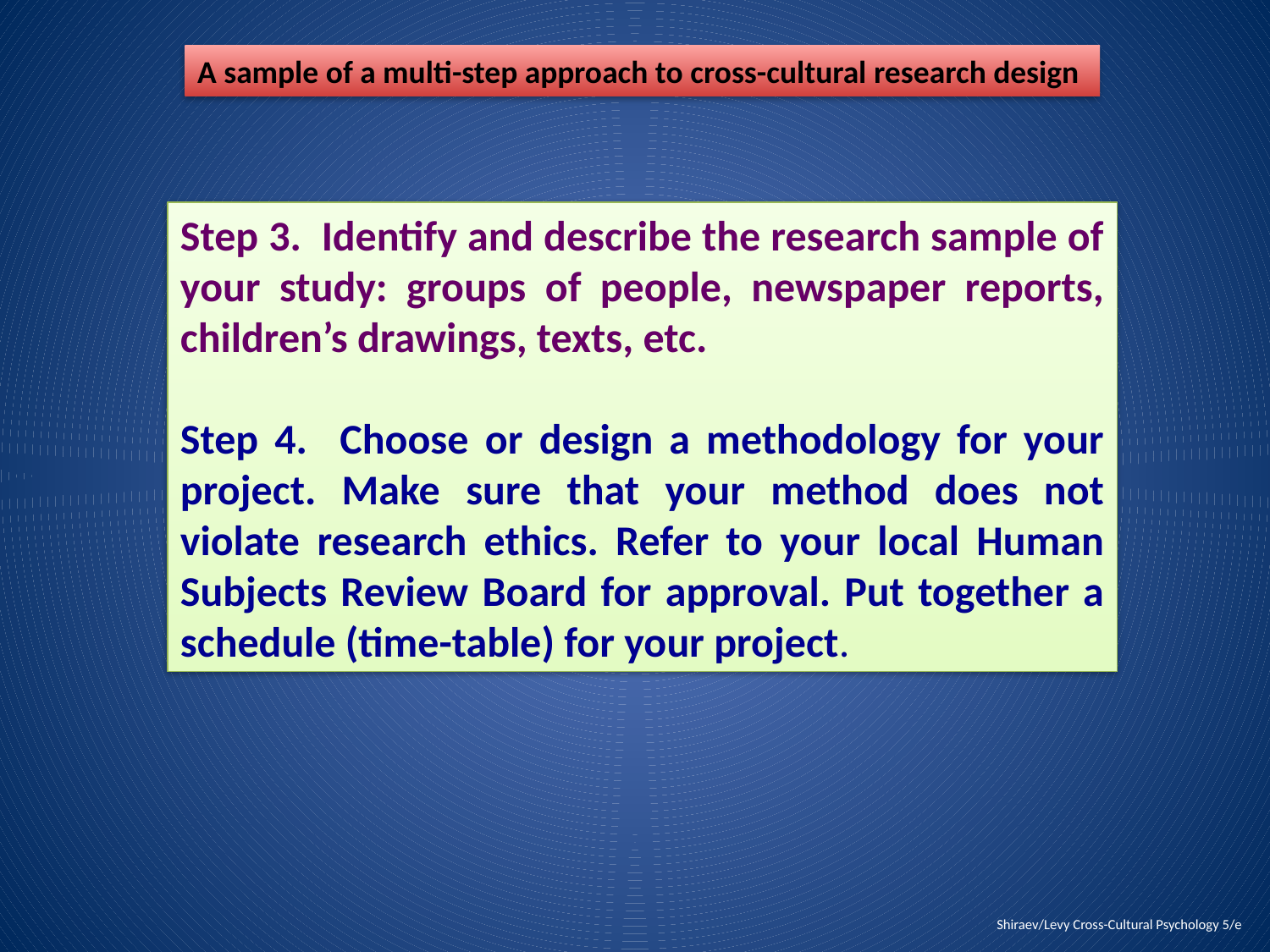

A sample of a multi-step approach to cross-cultural research design
Step 3.  Identify and describe the research sample of your study: groups of people, newspaper reports, children’s drawings, texts, etc.

Step 4.  Choose or design a methodology for your project. Make sure that your method does not violate research ethics. Refer to your local Human Subjects Review Board for approval. Put together a schedule (time-table) for your project.
Shiraev/Levy Cross-Cultural Psychology 5/e